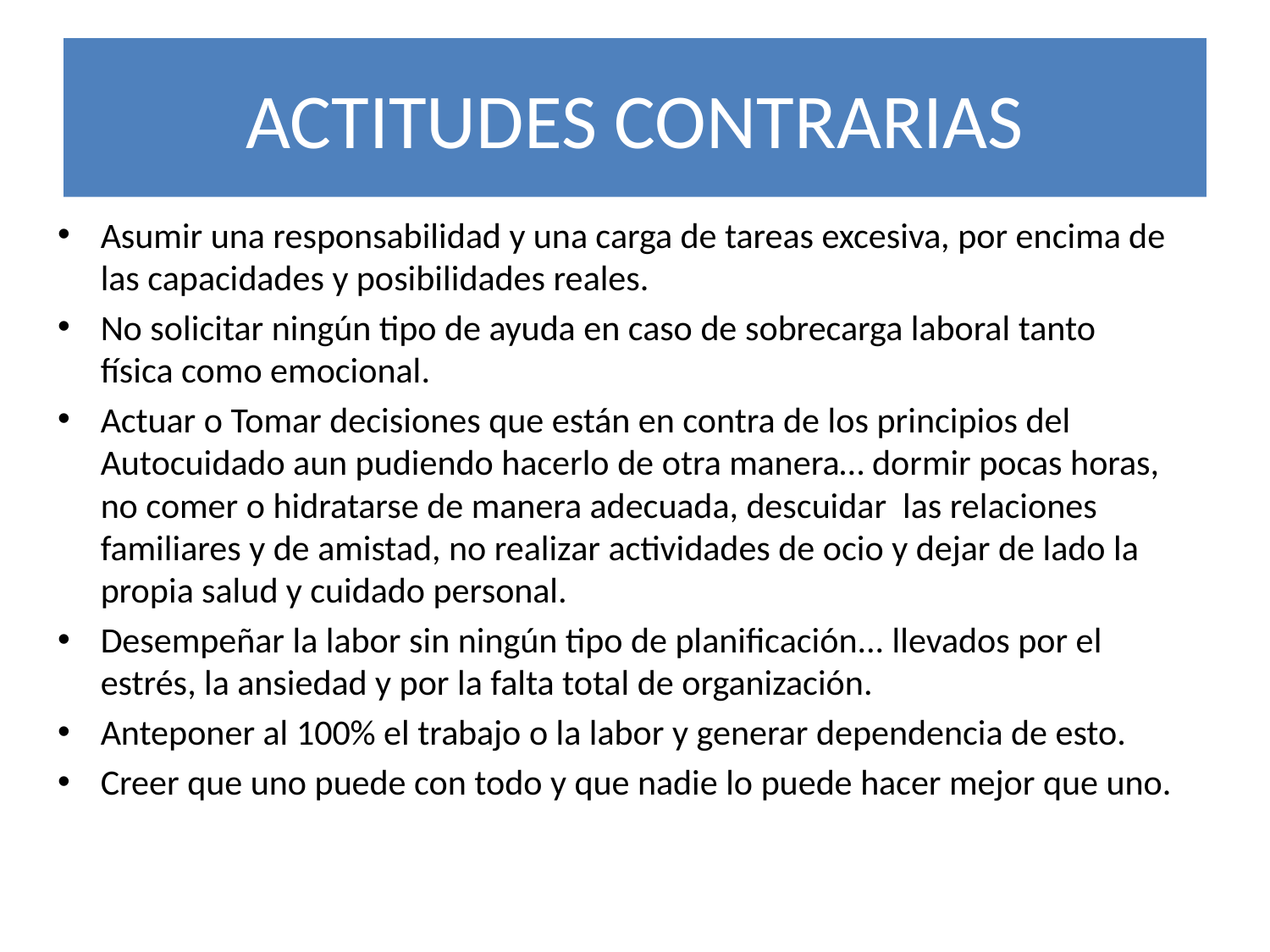

# ACTITUDES CONTRARIAS
Asumir una responsabilidad y una carga de tareas excesiva, por encima de las capacidades y posibilidades reales.
No solicitar ningún tipo de ayuda en caso de sobrecarga laboral tanto física como emocional.
Actuar o Tomar decisiones que están en contra de los principios del Autocuidado aun pudiendo hacerlo de otra manera… dormir pocas horas, no comer o hidratarse de manera adecuada, descuidar  las relaciones familiares y de amistad, no realizar actividades de ocio y dejar de lado la propia salud y cuidado personal.
Desempeñar la labor sin ningún tipo de planificación... llevados por el estrés, la ansiedad y por la falta total de organización.
Anteponer al 100% el trabajo o la labor y generar dependencia de esto.
Creer que uno puede con todo y que nadie lo puede hacer mejor que uno.